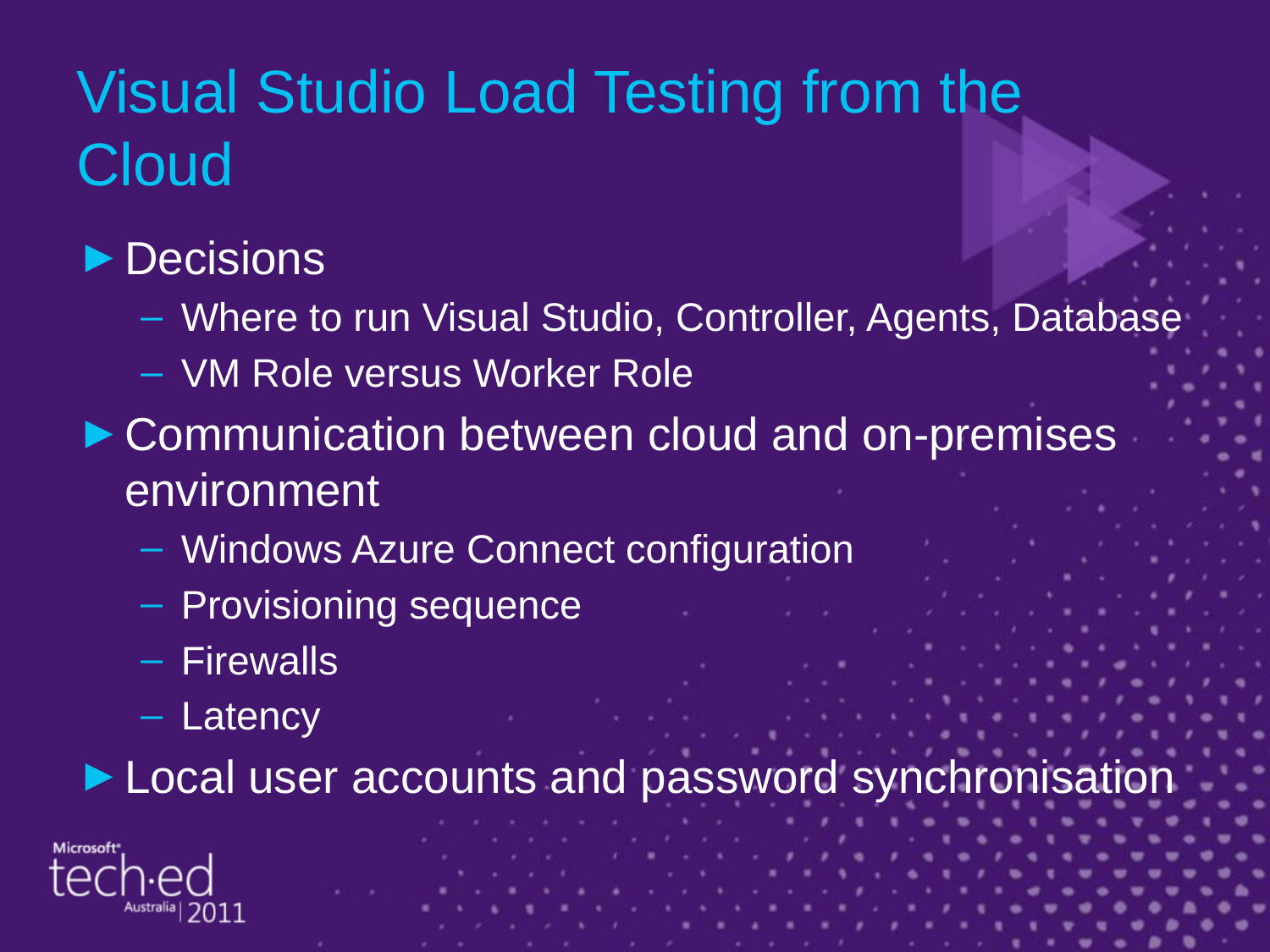

# Visual Studio Load Testing from the Cloud
Decisions
Where to run Visual Studio, Controller, Agents, Database
VM Role versus Worker Role
Communication between cloud and on-premises environment
Windows Azure Connect configuration
Provisioning sequence
Firewalls
Latency
Local user accounts and password synchronisation